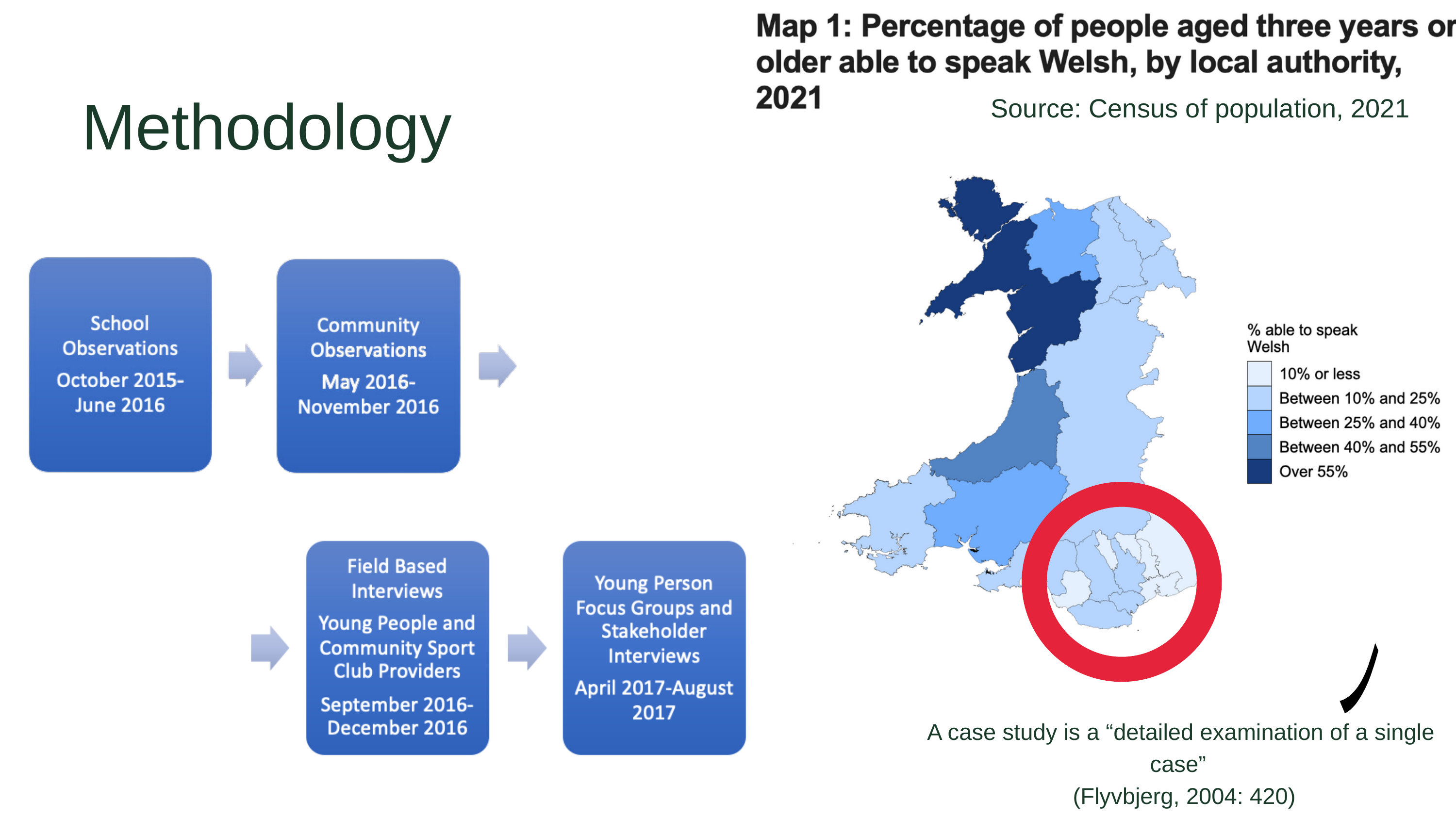

Methodology
Source: Census of population, 2021

A case study is a “detailed examination of a single case”
 (Flyvbjerg, 2004: 420)